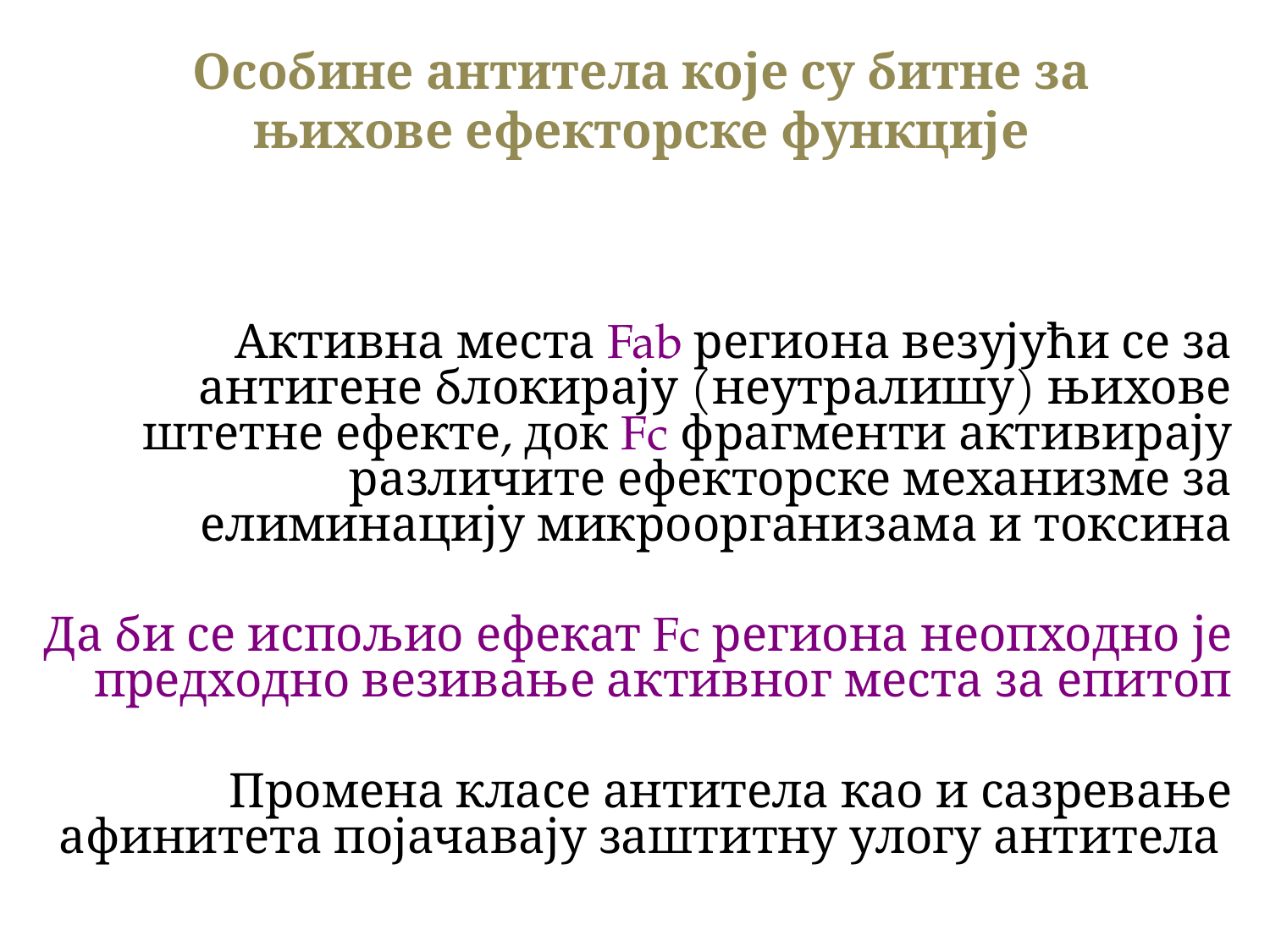

# Особине антитела које су битне за њихове ефекторске функције

Активна места Fab региона везујући се за антигене блокирају (неутралишу) њихове штетне ефекте, док Fc фрагменти активирају различите ефекторске механизме за елиминацију микроорганизама и токсина

Да би се испољио ефекат Fc региона неопходно је предходно везивање активног места за епитоп

Промена класе антитела као и сазревање афинитета појачавају заштитну улогу антитела